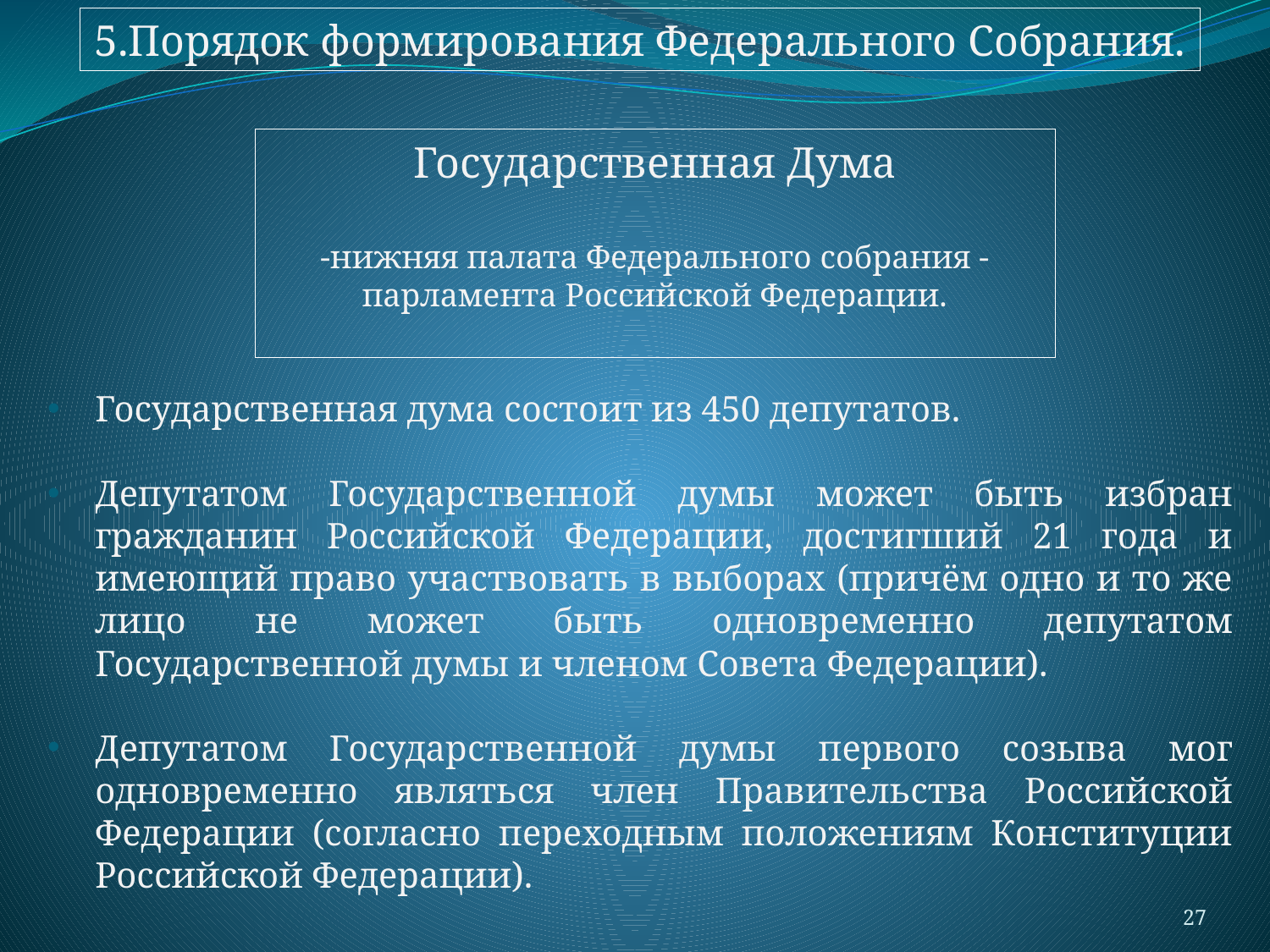

5.Порядок формирования Федерального Собрания.
Государственная Дума

-нижняя палата Федерального собрания - парламента Российской Федерации.

Государственная дума состоит из 450 депутатов.

Депутатом Государственной думы может быть избран гражданин Российской Федерации, достигший 21 года и имеющий право участвовать в выборах (причём одно и то же лицо не может быть одновременно депутатом Государственной думы и членом Совета Федерации).

Депутатом Государственной думы первого созыва мог одновременно являться член Правительства Российской Федерации (согласно переходным положениям Конституции Российской Федерации).

27